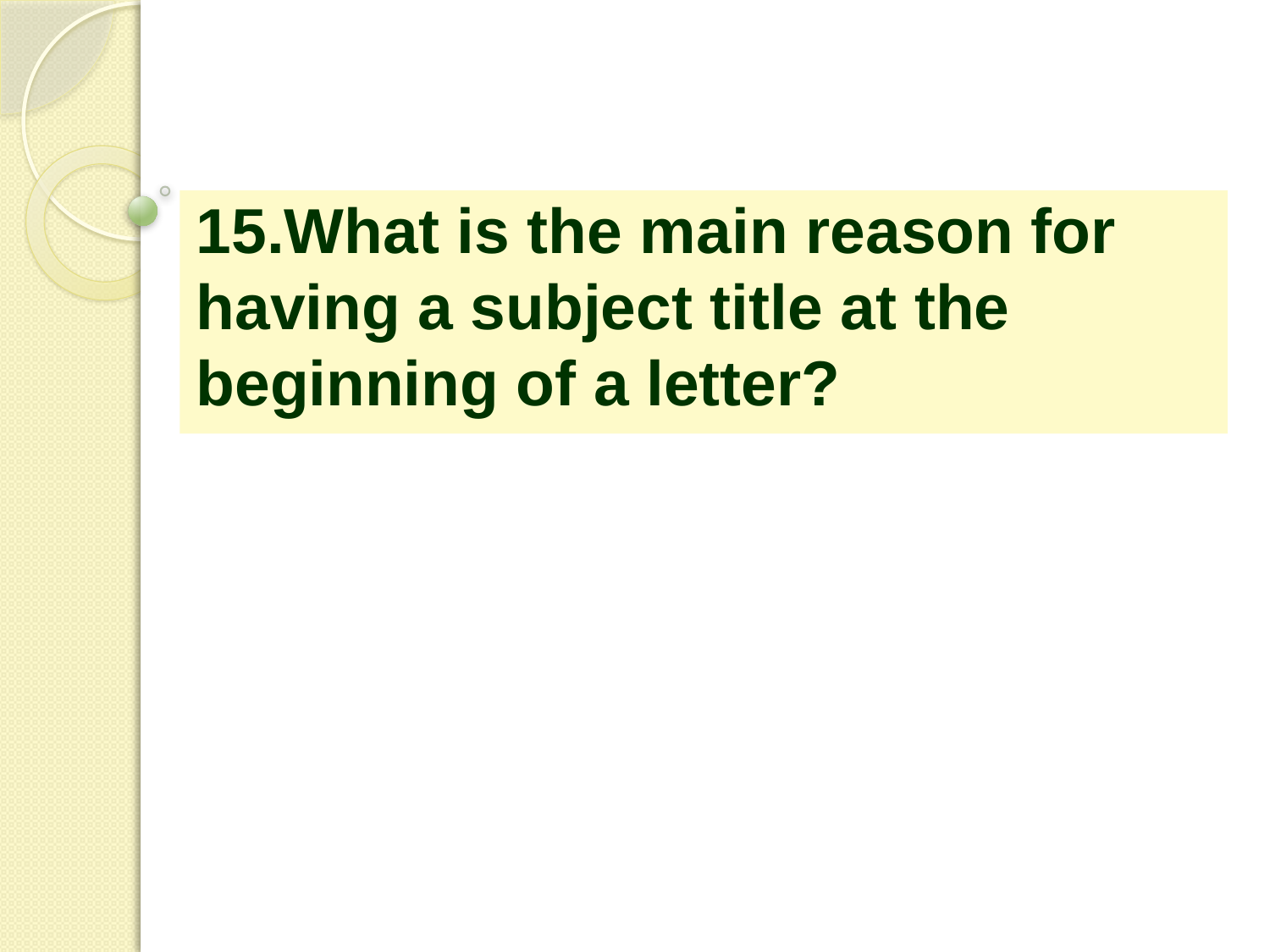

15.What is the main reason for having a subject title at the beginning of a letter?